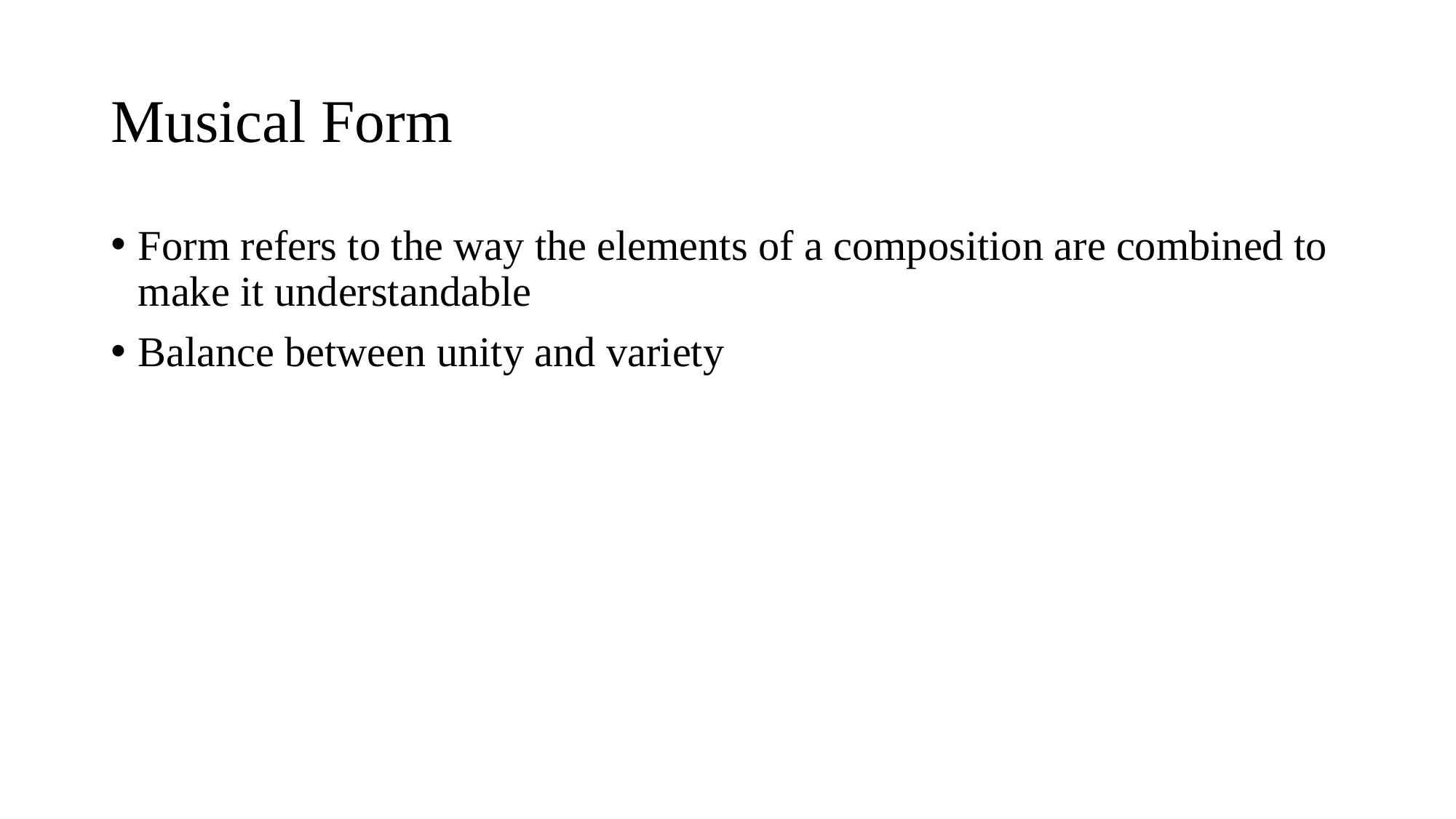

# Musical Form
Form refers to the way the elements of a composition are combined to make it understandable
Balance between unity and variety